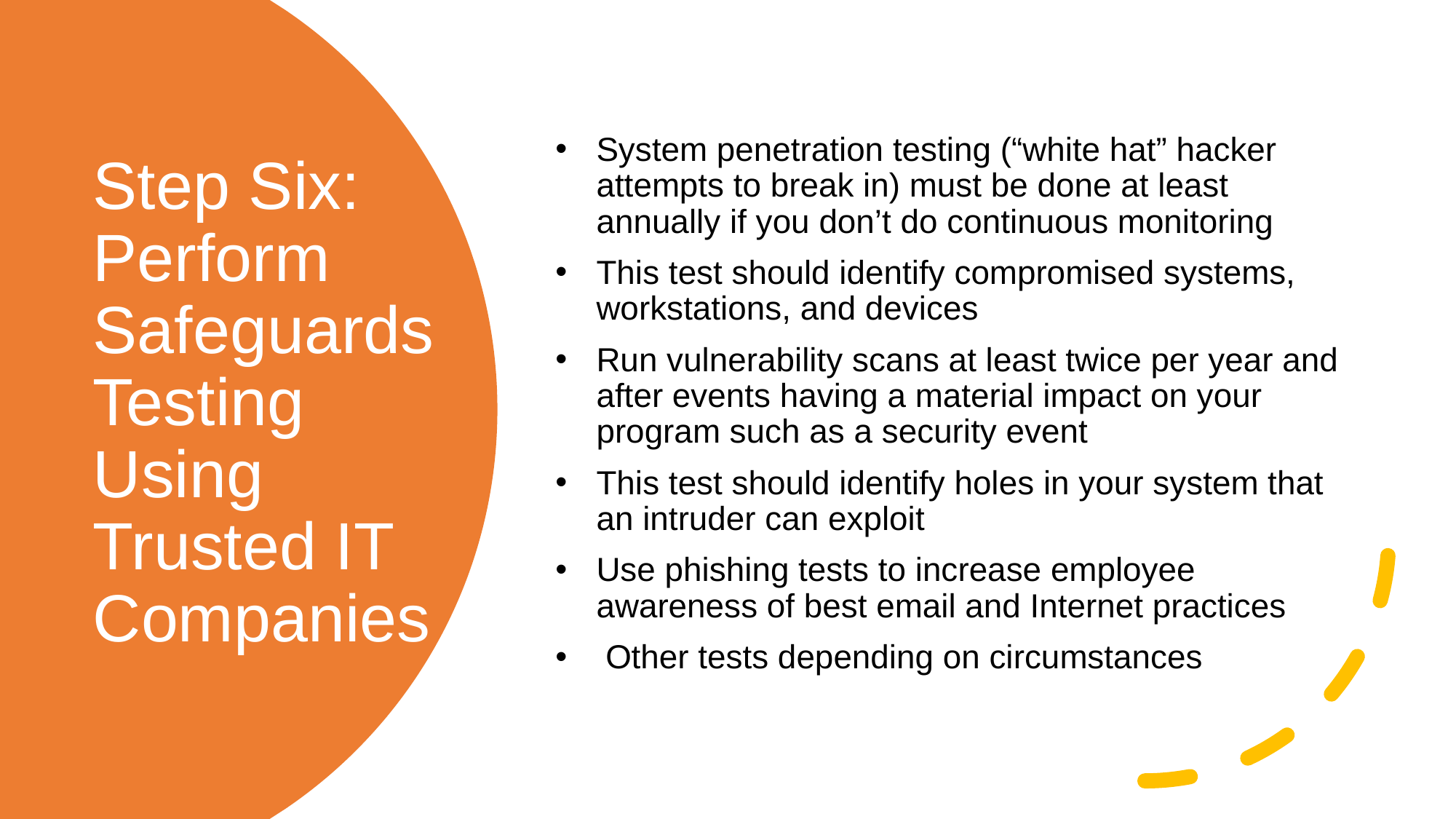

System penetration testing (“white hat” hacker attempts to break in) must be done at least annually if you don’t do continuous monitoring
This test should identify compromised systems, workstations, and devices
Run vulnerability scans at least twice per year and after events having a material impact on your program such as a security event
This test should identify holes in your system that an intruder can exploit
Use phishing tests to increase employee awareness of best email and Internet practices
 Other tests depending on circumstances
# Step Six: Perform Safeguards Testing Using Trusted IT Companies